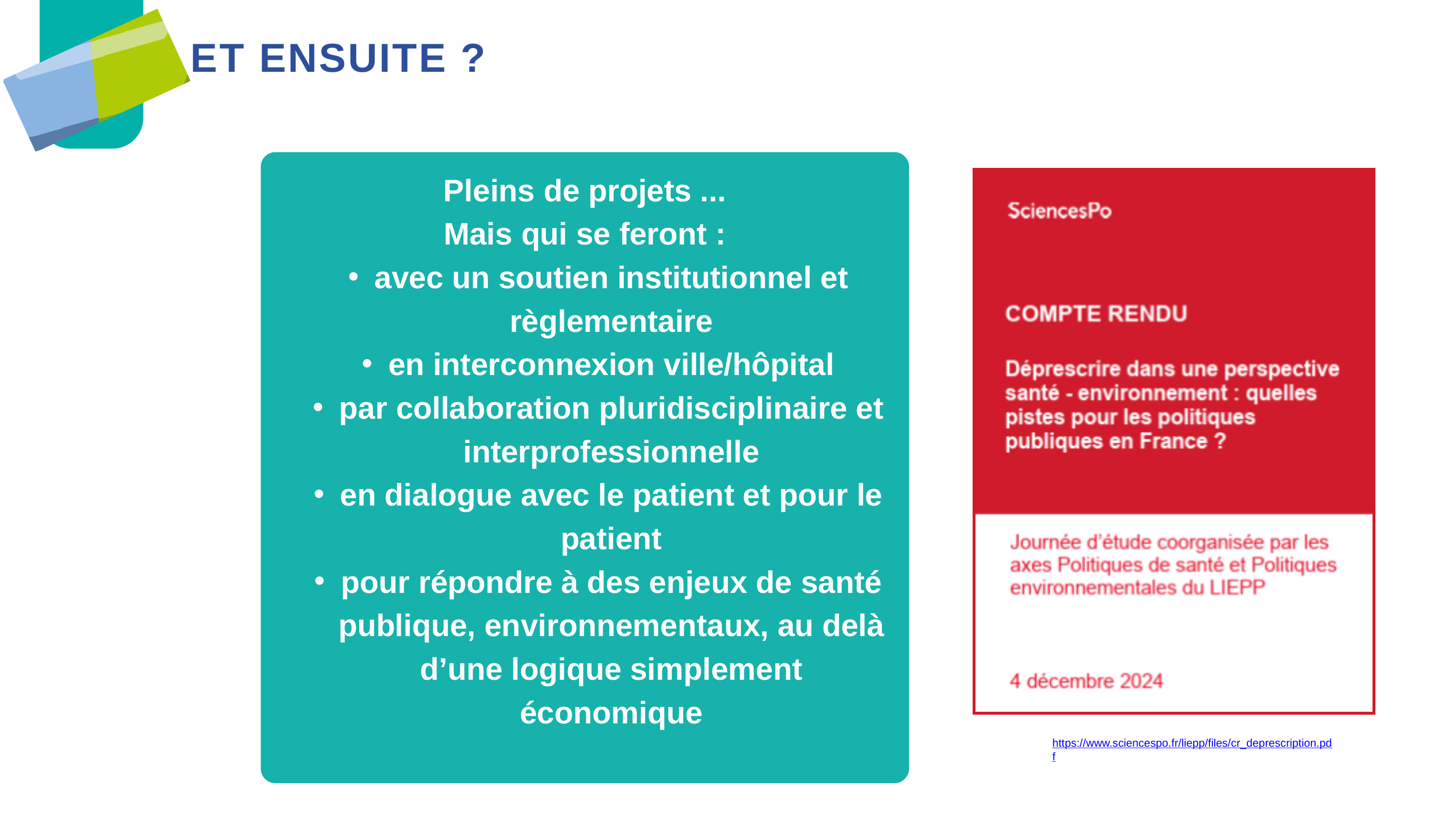

ET ENSUITE ?

Pleins de projets ...
Mais qui se feront :
avec un soutien institutionnel et règlementaire
en interconnexion ville/hôpital
par collaboration pluridisciplinaire et interprofessionnelle
en dialogue avec le patient et pour le patient
pour répondre à des enjeux de santé publique, environnementaux, au delà d’une logique simplement économique

https://www.sciencespo.fr/liepp/files/cr_deprescription.pdf